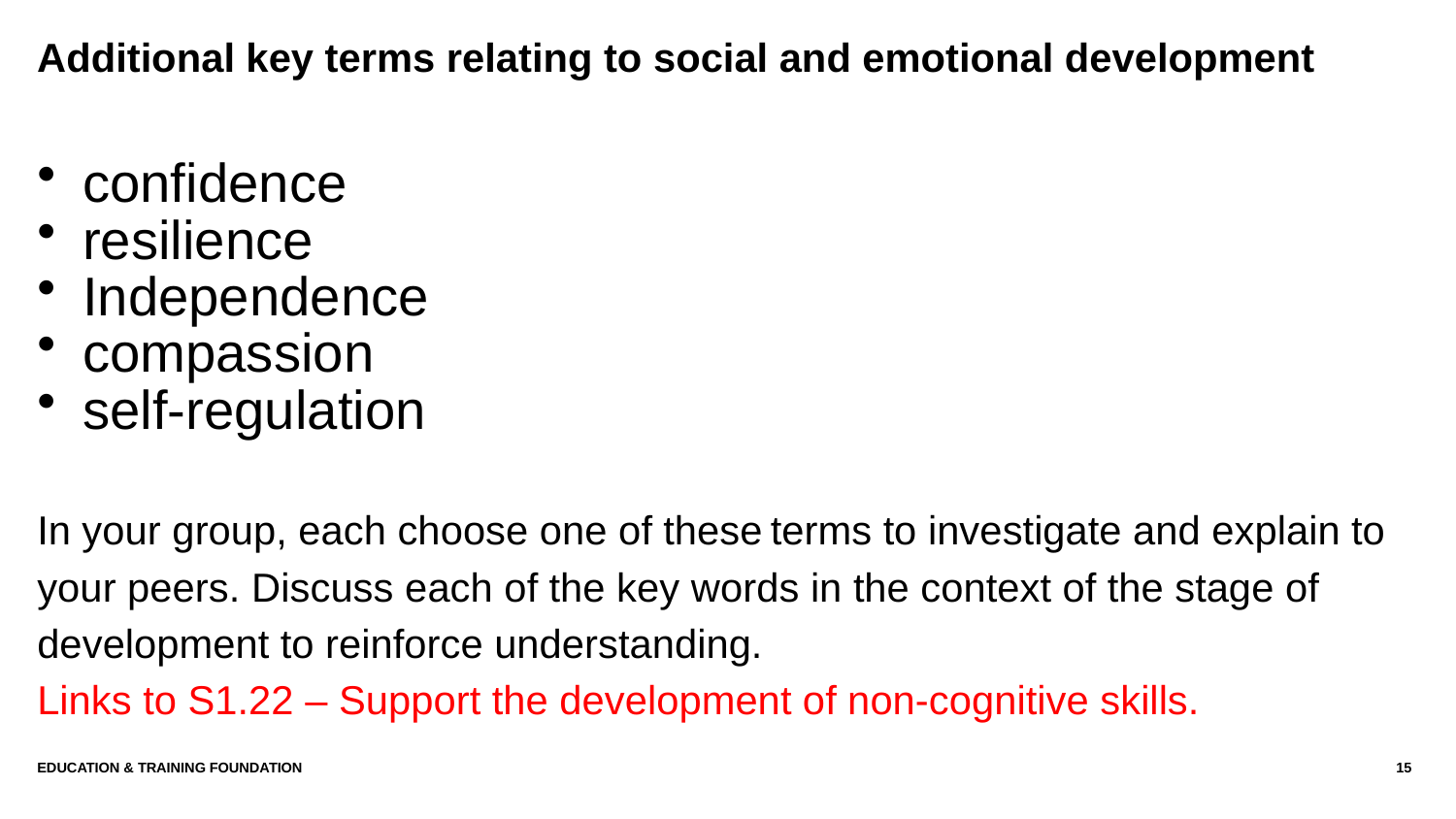

# Additional key terms relating to social and emotional development
confidence
resilience
Independence
compassion
self-regulation

In your group, each choose one of these terms to investigate and explain to your peers. Discuss each of the key words in the context of the stage of development to reinforce understanding.
Links to S1.22 – Support the development of non-cognitive skills.

Education & Training Foundation
15